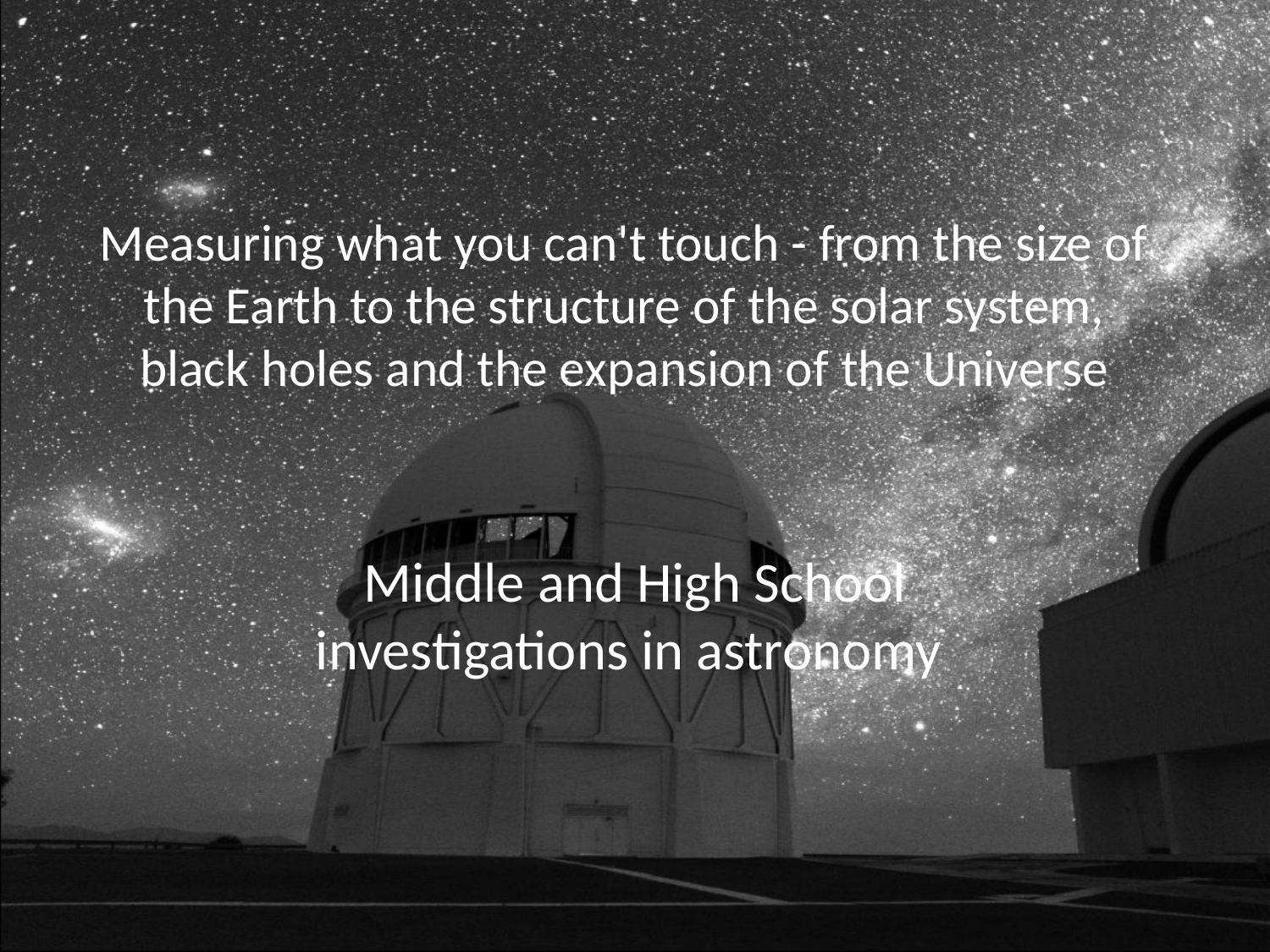

# Measuring what you can't touch - from the size of the Earth to the structure of the solar system, black holes and the expansion of the Universe
Middle and High School investigations in astronomy